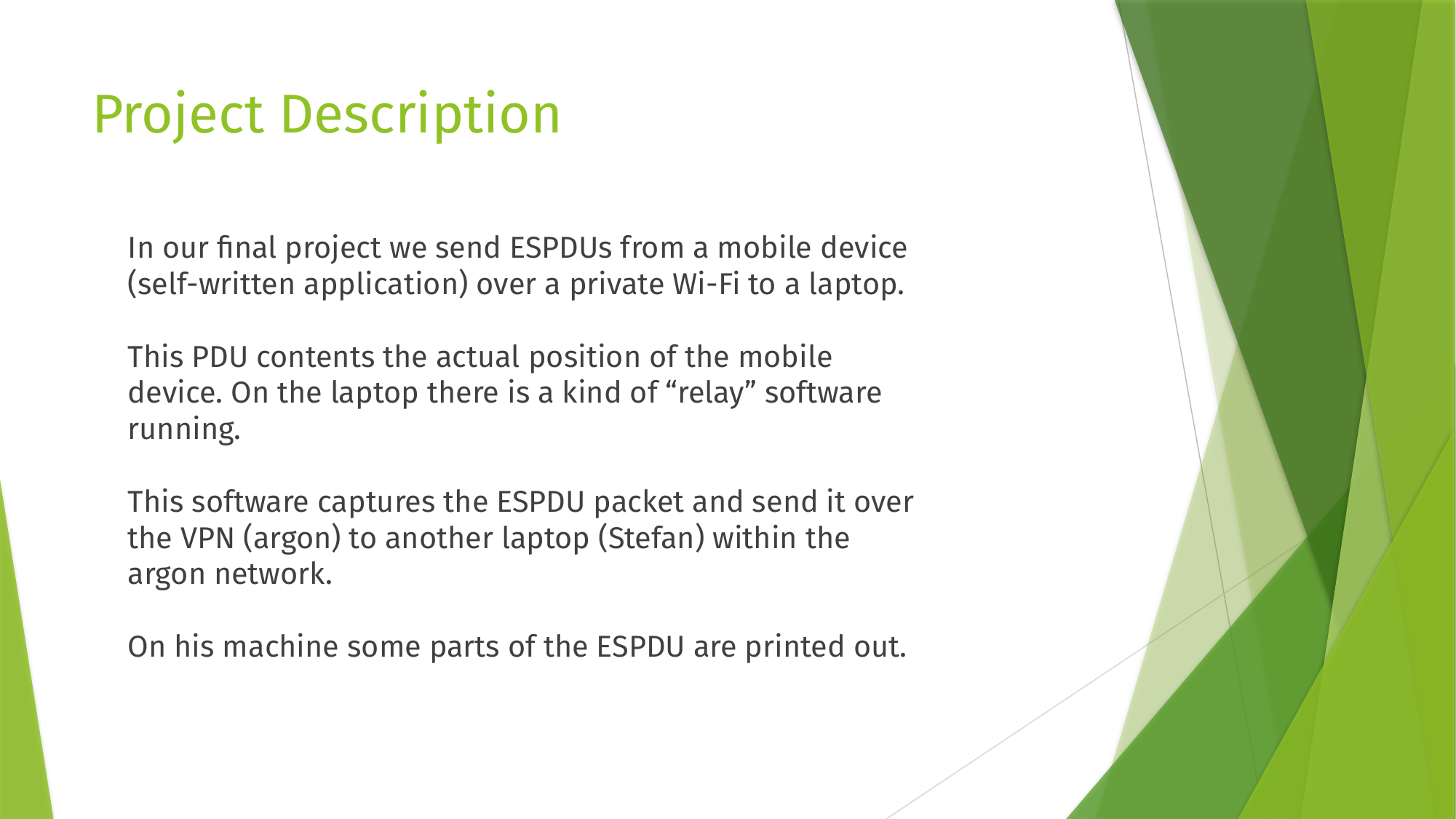

# Project Description
In our final project we send ESPDUs from a mobile device (self-written application) over a private Wi-Fi to a laptop.
This PDU contents the actual position of the mobile device. On the laptop there is a kind of “relay” software running.
This software captures the ESPDU packet and send it over the VPN (argon) to another laptop (Stefan) within the argon network.
On his machine some parts of the ESPDU are printed out.